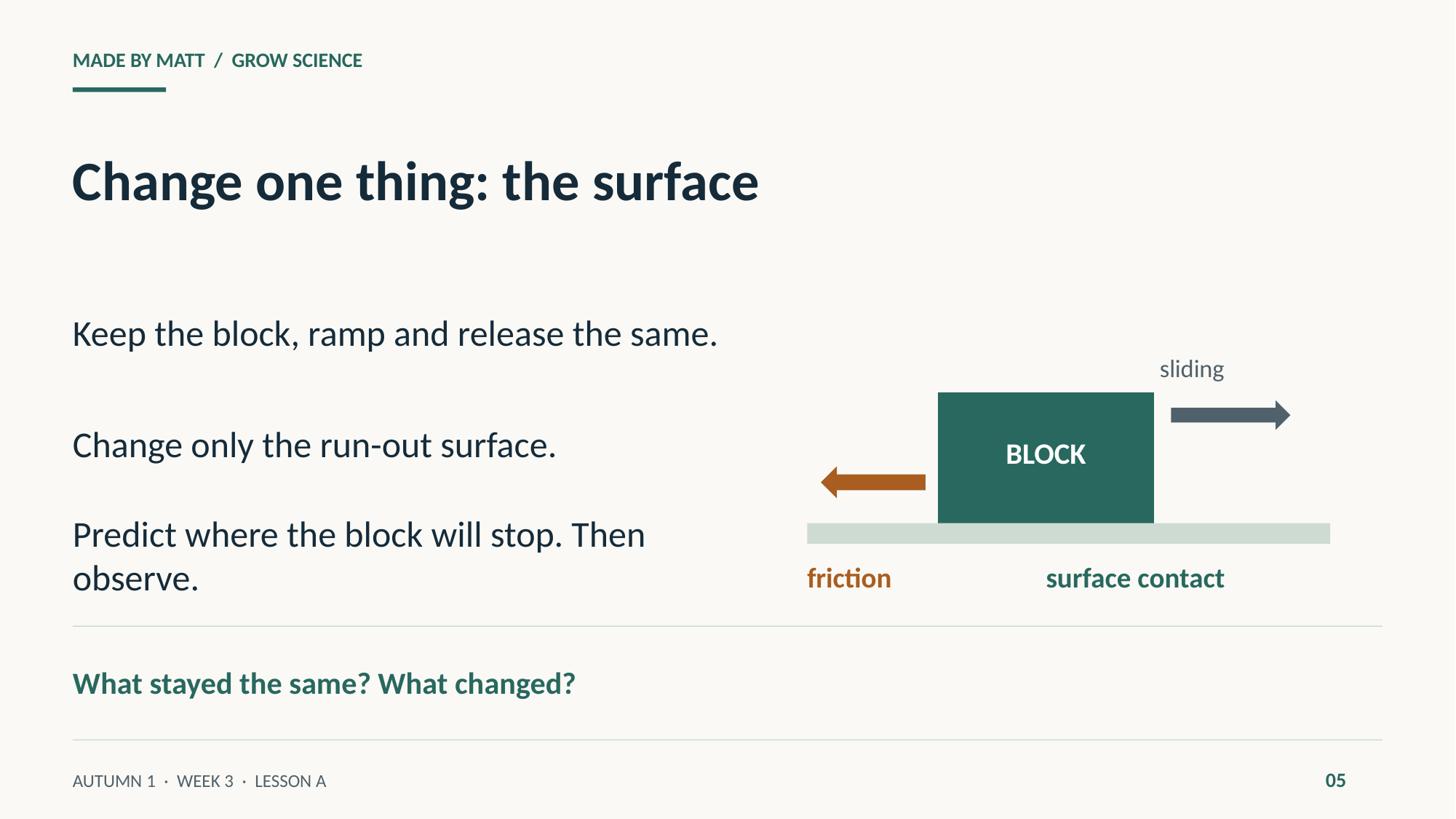

MADE BY MATT  /  GROW SCIENCE

Change one thing: the surface
Keep the block, ramp and release the same.
sliding
Change only the run-out surface.

BLOCK

Predict where the block will stop. Then observe.

friction
surface contact

What stayed the same? What changed?

05
AUTUMN 1  ·  WEEK 3  ·  LESSON A